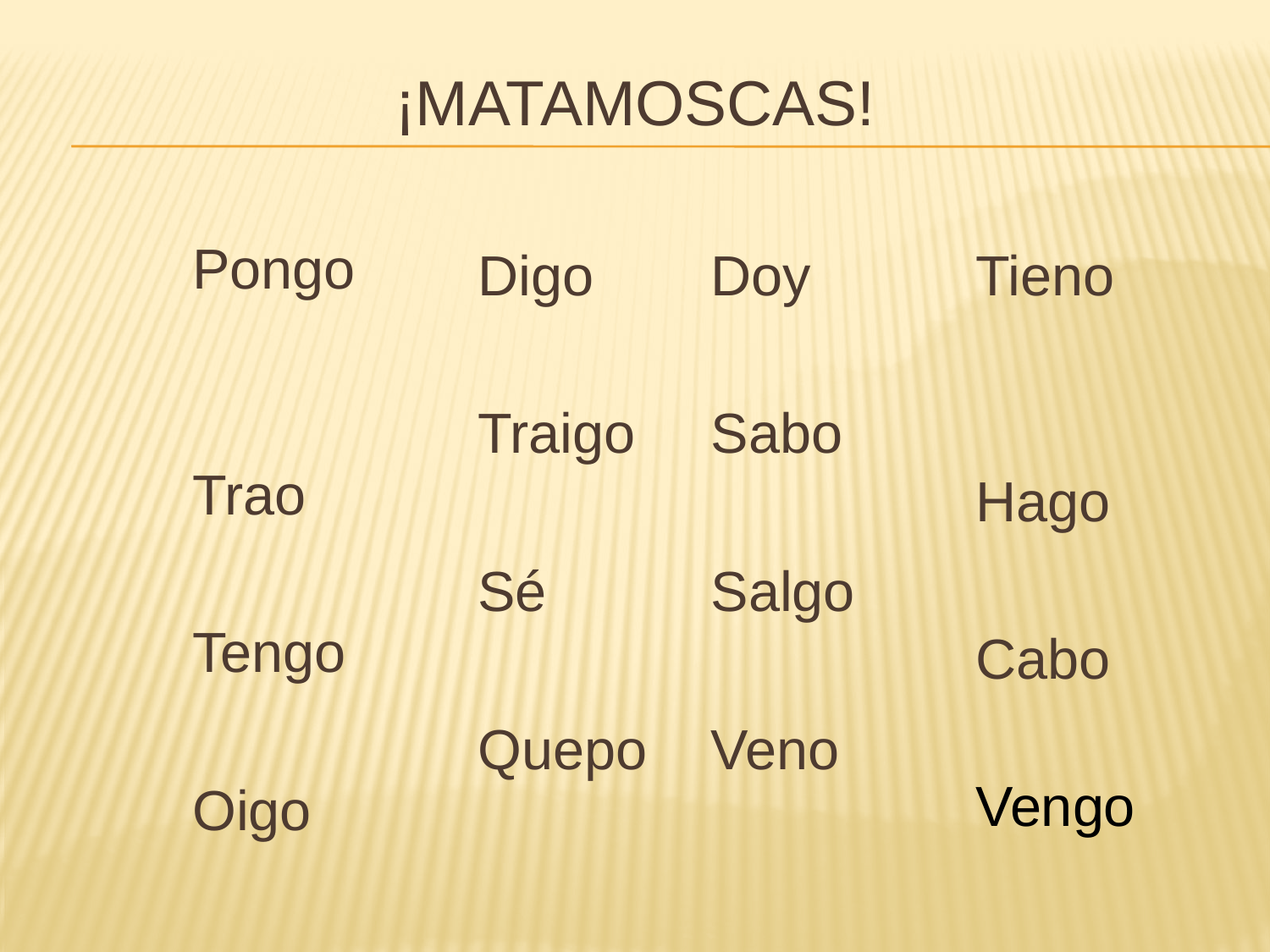

# ¡MATAMOSCAS!
Pongo

Trao

Tengo

Oigo

Digo

Traigo

Sé

Quepo

Doy

Sabo

Salgo

Veno

Tieno

Hago

Cabo

Vengo